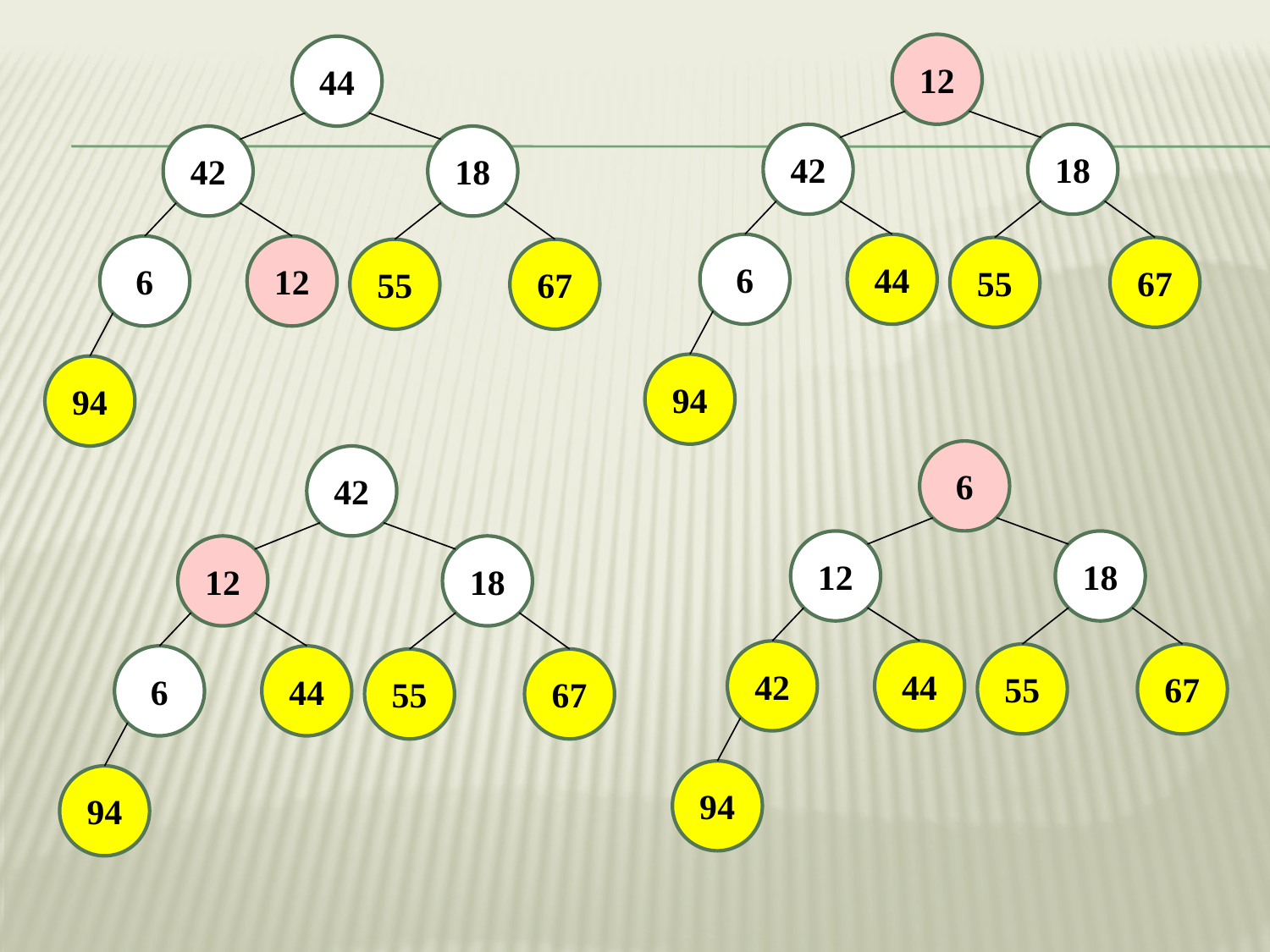

12
42
18
6
44
55
67
94
44
42
18
6
12
55
67
94
6
12
18
42
44
55
67
94
42
12
18
6
44
55
67
94